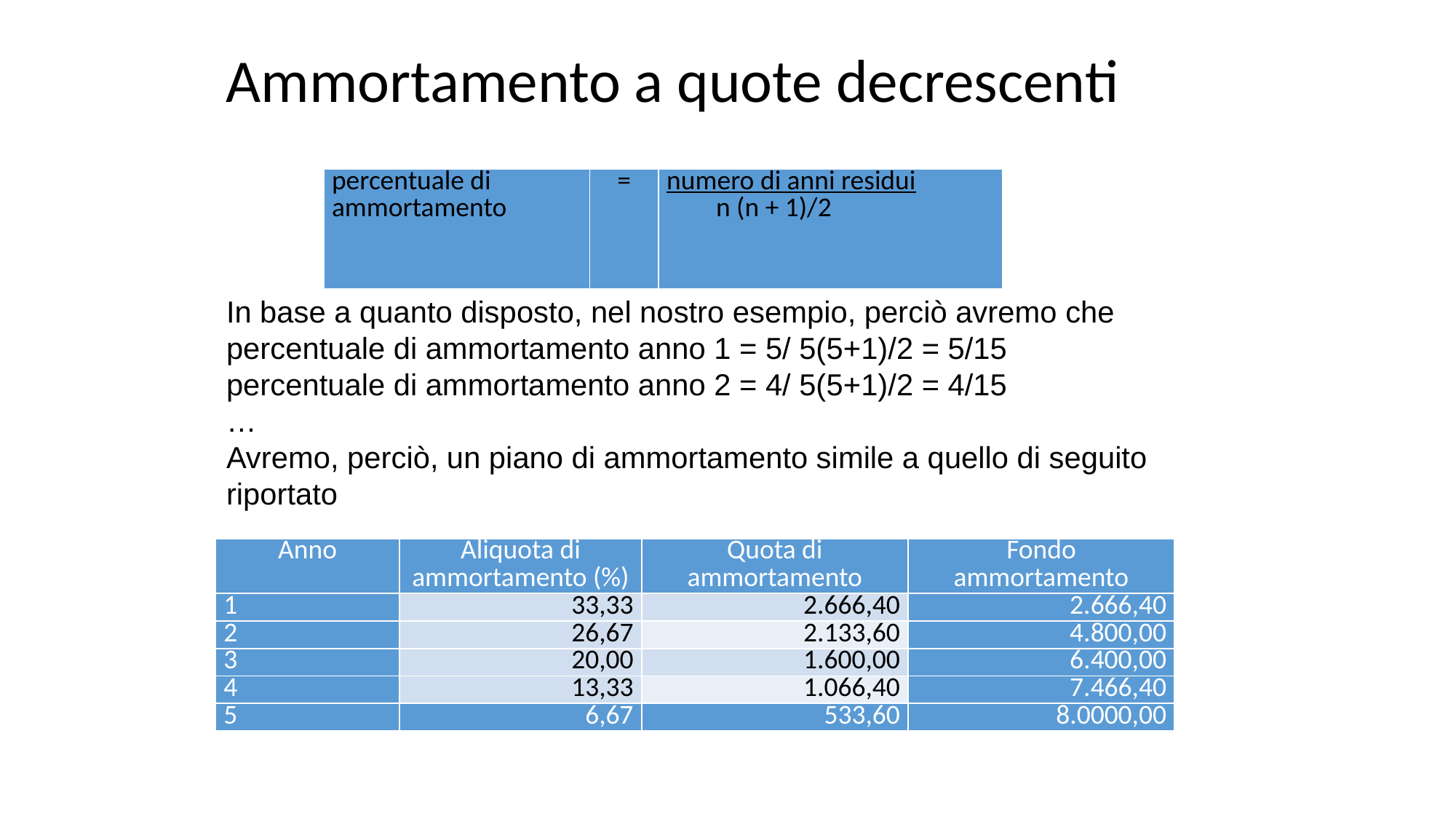

# Ammortamento a quote decrescenti
| percentuale di ammortamento | = | numero di anni residui n (n + 1)/2 |
| --- | --- | --- |
In base a quanto disposto, nel nostro esempio, perciò avremo che
percentuale di ammortamento anno 1 = 5/ 5(5+1)/2 = 5/15
percentuale di ammortamento anno 2 = 4/ 5(5+1)/2 = 4/15
…
Avremo, perciò, un piano di ammortamento simile a quello di seguito riportato

| Anno | Aliquota di ammortamento (%) | Quota di ammortamento | Fondo ammortamento |
| --- | --- | --- | --- |
| 1 | 33,33 | 2.666,40 | 2.666,40 |
| 2 | 26,67 | 2.133,60 | 4.800,00 |
| 3 | 20,00 | 1.600,00 | 6.400,00 |
| 4 | 13,33 | 1.066,40 | 7.466,40 |
| 5 | 6,67 | 533,60 | 8.0000,00 |